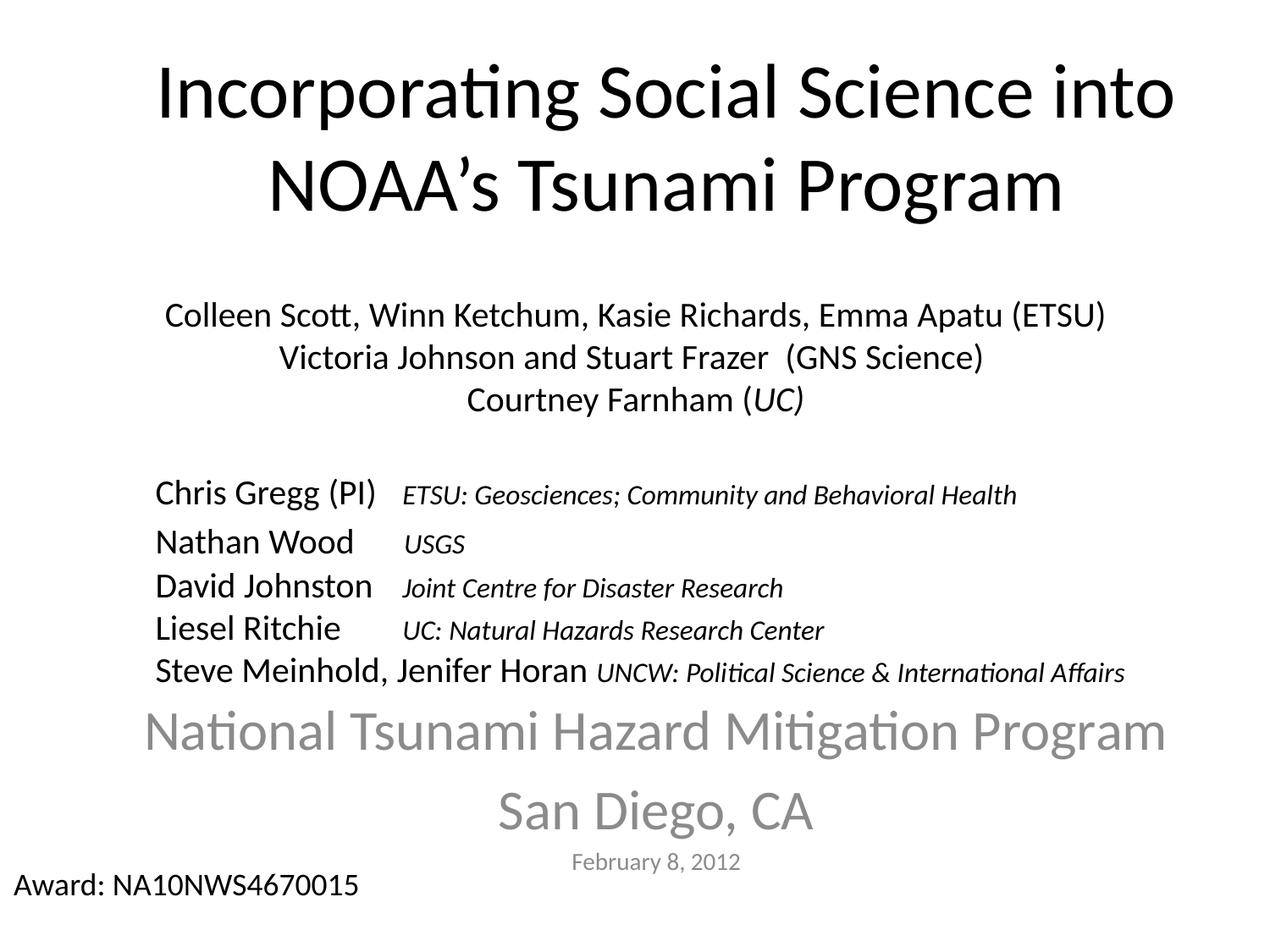

# Incorporating Social Science into NOAA’s Tsunami Program

Colleen Scott, Winn Ketchum, Kasie Richards, Emma Apatu (ETSU)
Victoria Johnson and Stuart Frazer  (GNS Science)
Courtney Farnham (UC)

Chris Gregg (PI)	 ETSU: Geosciences; Community and Behavioral Health
Nathan Wood	 USGS
David Johnston	 Joint Centre for Disaster Research
Liesel Ritchie	 UC: Natural Hazards Research Center
Steve Meinhold, Jenifer Horan UNCW: Political Science & International Affairs
National Tsunami Hazard Mitigation Program
San Diego, CA
February 8, 2012

Award: NA10NWS4670015